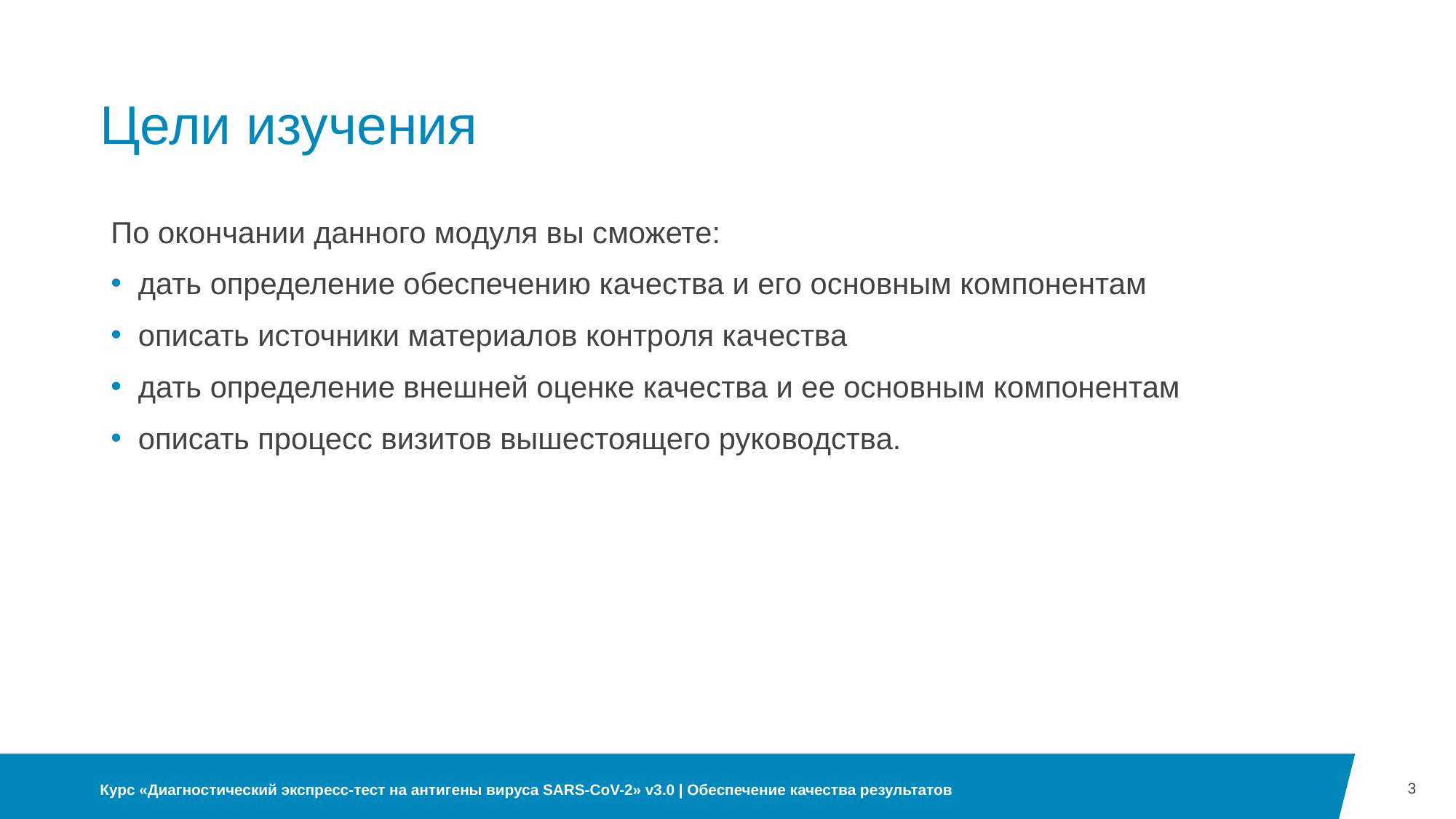

# Цели изучения
По окончании данного модуля вы сможете:
дать определение обеспечению качества и его основным компонентам
описать источники материалов контроля качества
дать определение внешней оценке качества и ее основным компонентам
описать процесс визитов вышестоящего руководства.

3
Курс «Диагностический экспресс-тест на антигены вируса SARS-CoV-2» v3.0 | Обеспечение качества результатов